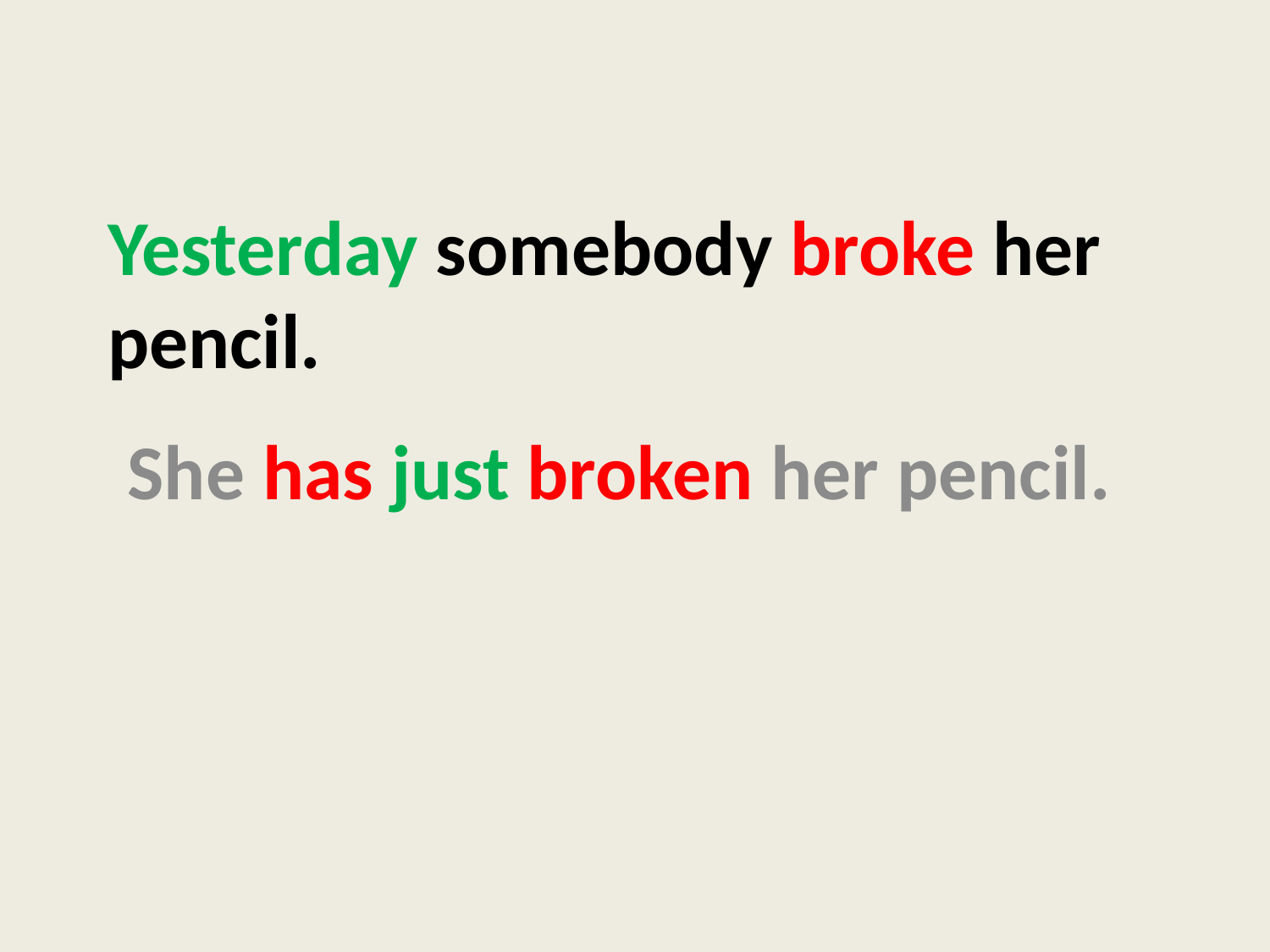

# Yesterday somebody broke her pencil.
She has just broken her pencil.